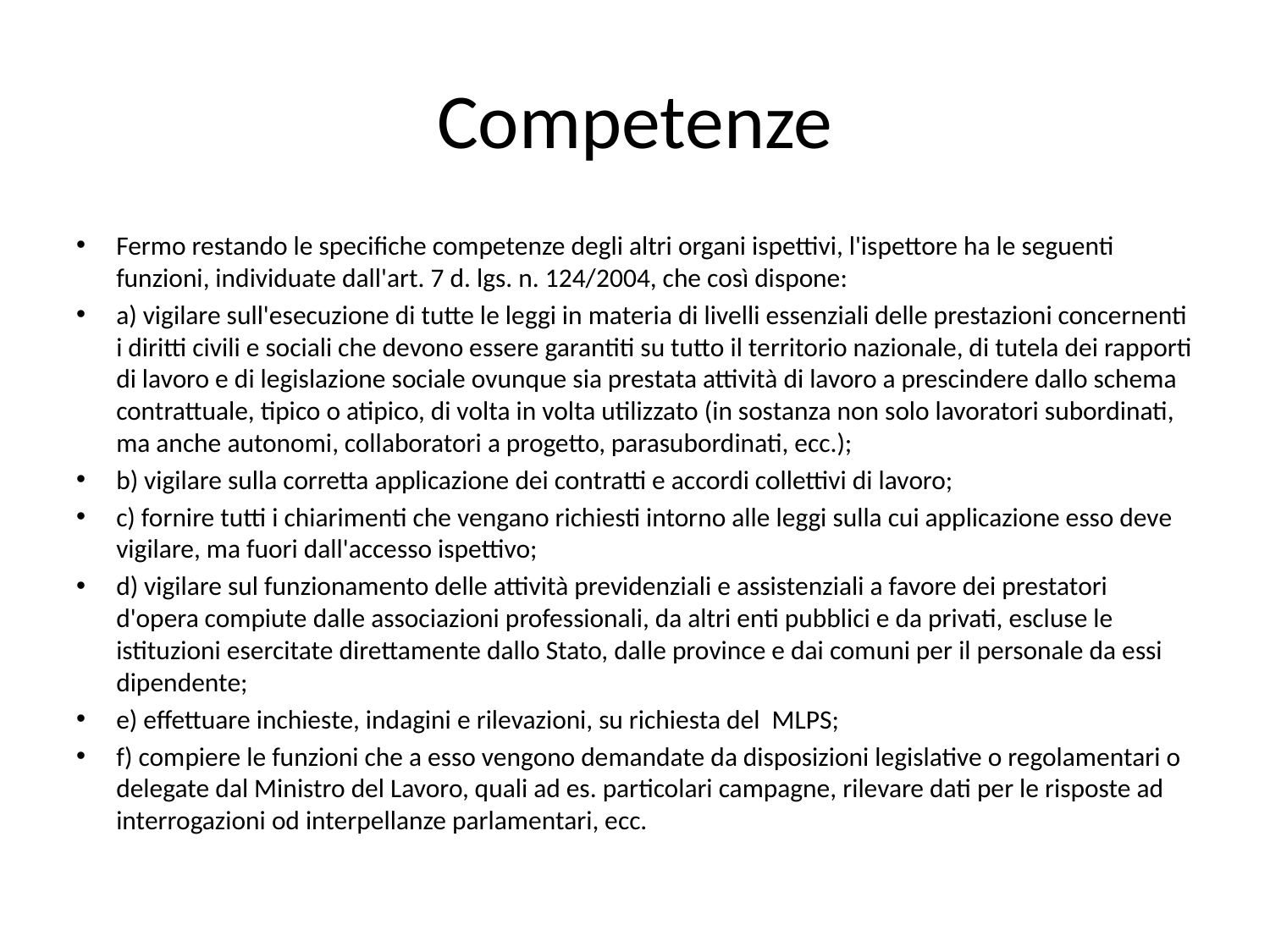

# Competenze
Fermo restando le specifiche competenze degli altri organi ispettivi, l'ispettore ha le seguenti funzioni, individuate dall'art. 7 d. lgs. n. 124/2004, che così dispone:
a) vigilare sull'esecuzione di tutte le leggi in materia di livelli essenziali delle prestazioni concernenti i diritti civili e sociali che devono essere garantiti su tutto il territorio nazionale, di tutela dei rapporti di lavoro e di legislazione sociale ovunque sia prestata attività di lavoro a prescindere dallo schema contrattuale, tipico o atipico, di volta in volta utilizzato (in sostanza non solo lavoratori subordinati, ma anche autonomi, collaboratori a progetto, parasubordinati, ecc.);
b) vigilare sulla corretta applicazione dei contratti e accordi collettivi di lavoro;
c) fornire tutti i chiarimenti che vengano richiesti intorno alle leggi sulla cui applicazione esso deve vigilare, ma fuori dall'accesso ispettivo;
d) vigilare sul funzionamento delle attività previdenziali e assistenziali a favore dei prestatori d'opera compiute dalle associazioni professionali, da altri enti pubblici e da privati, escluse le istituzioni esercitate direttamente dallo Stato, dalle province e dai comuni per il personale da essi dipendente;
e) effettuare inchieste, indagini e rilevazioni, su richiesta del  MLPS;
f) compiere le funzioni che a esso vengono demandate da disposizioni legislative o regolamentari o delegate dal Ministro del Lavoro, quali ad es. particolari campagne, rilevare dati per le risposte ad interrogazioni od interpellanze parlamentari, ecc.